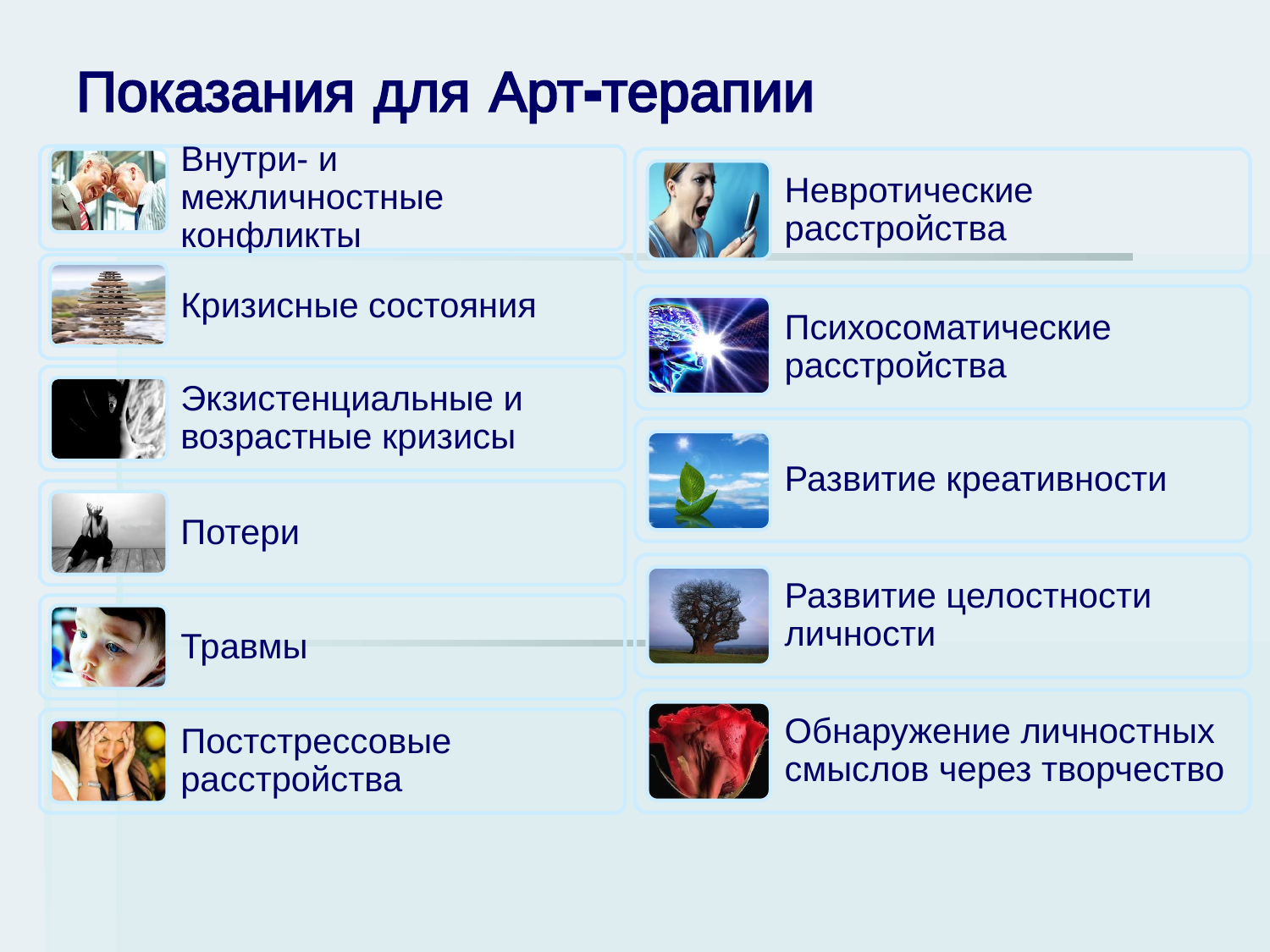

# Показания для Арт-терапии
Внутри- и межличностные конфликты
Кризисные состояния
Экзистенциальные и возрастные кризисы
Потери
Травмы
Постстрессовые расстройства
Невротические расстройства
Психосоматические расстройства
Развитие креативности
Развитие целостности личности
Обнаружение личностных смыслов через творчество